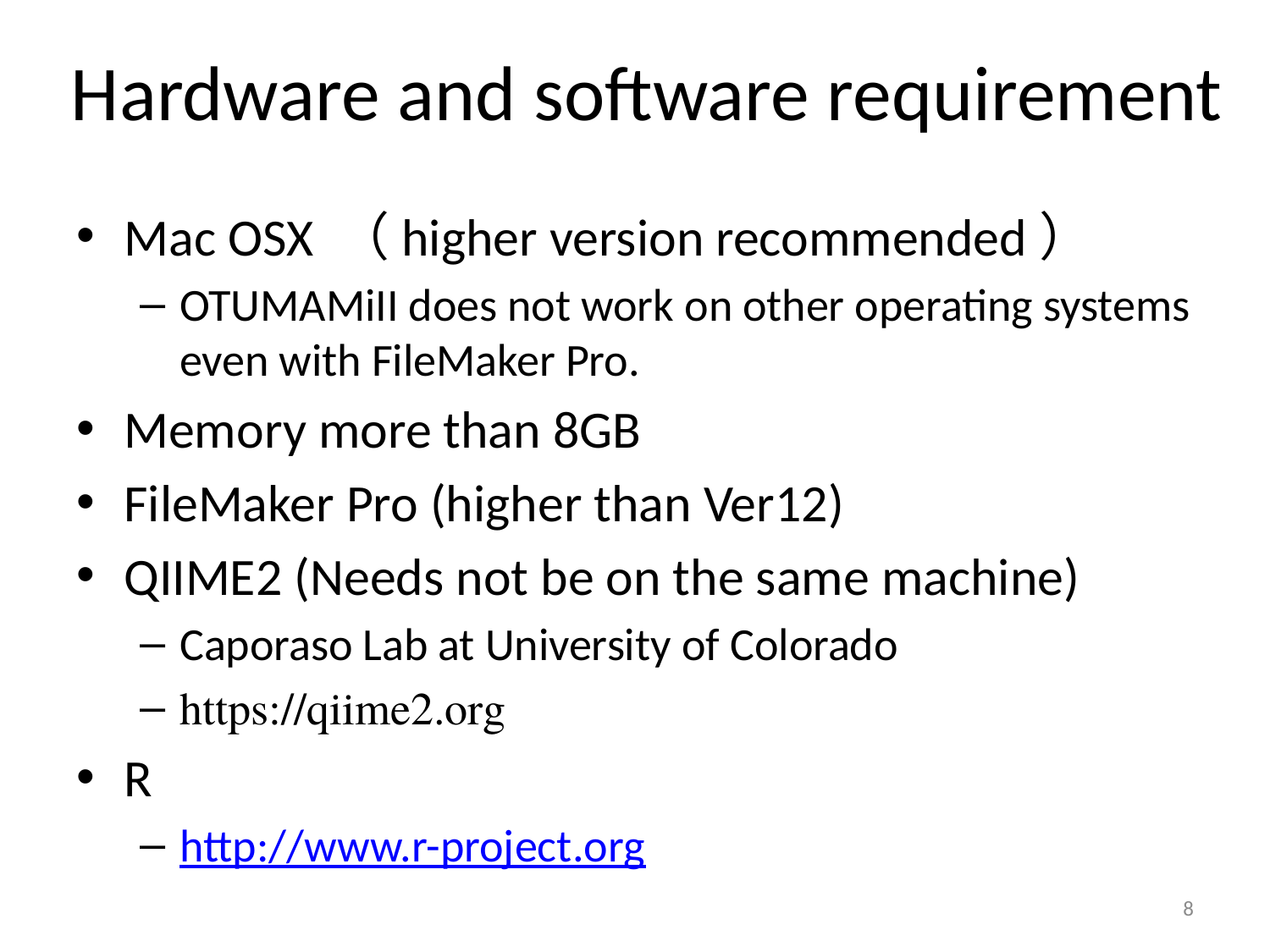

# Hardware and software requirement
Mac OSX （higher version recommended）
OTUMAMiII does not work on other operating systems even with FileMaker Pro.
Memory more than 8GB
FileMaker Pro (higher than Ver12)
QIIME2 (Needs not be on the same machine)
Caporaso Lab at University of Colorado
https://qiime2.org
R
http://www.r-project.org
8